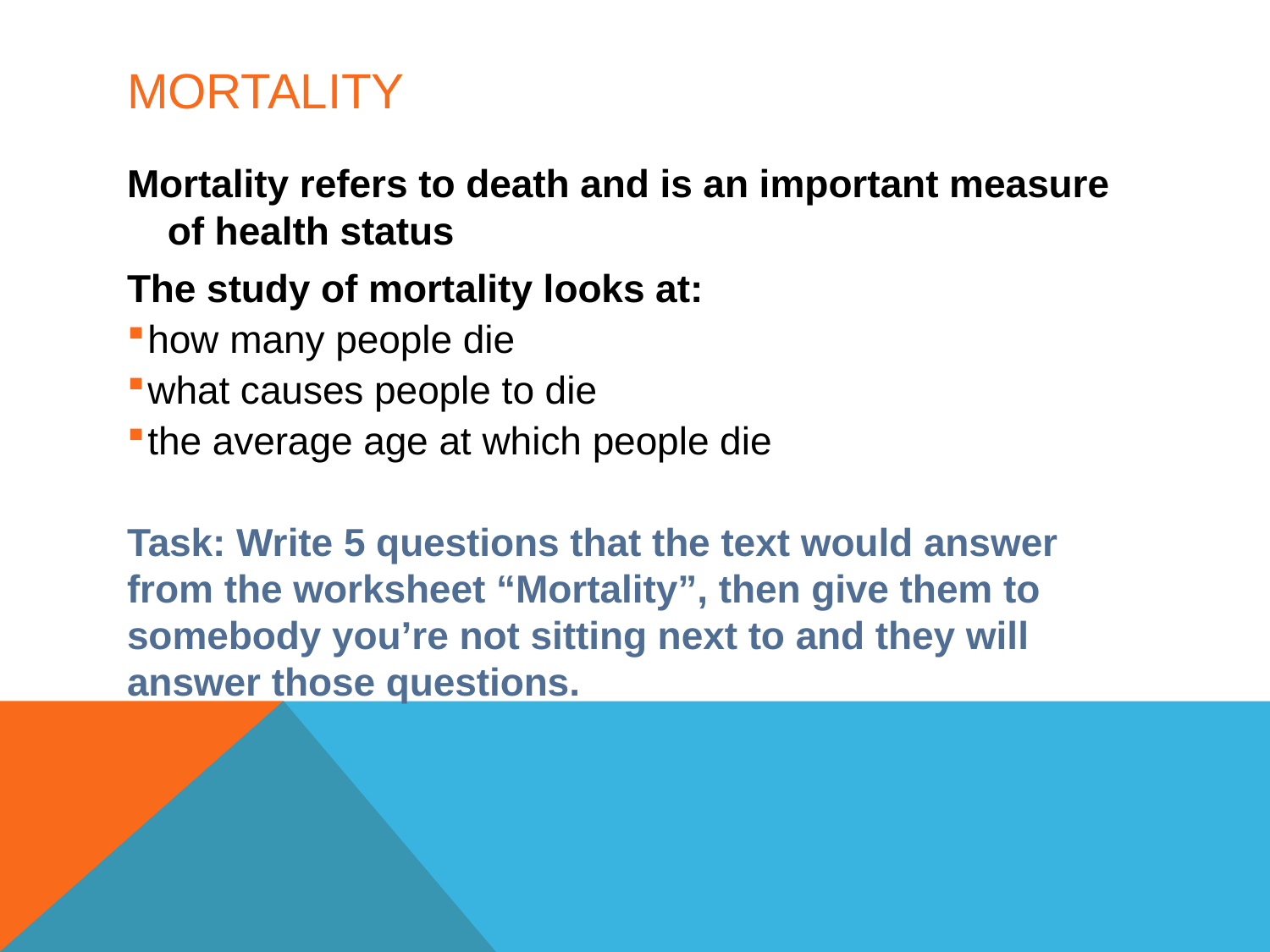

# Mortality
Mortality refers to death and is an important measure of health status
The study of mortality looks at:
how many people die
what causes people to die
the average age at which people die

Task: Write 5 questions that the text would answer from the worksheet “Mortality”, then give them to somebody you’re not sitting next to and they will  answer those questions.